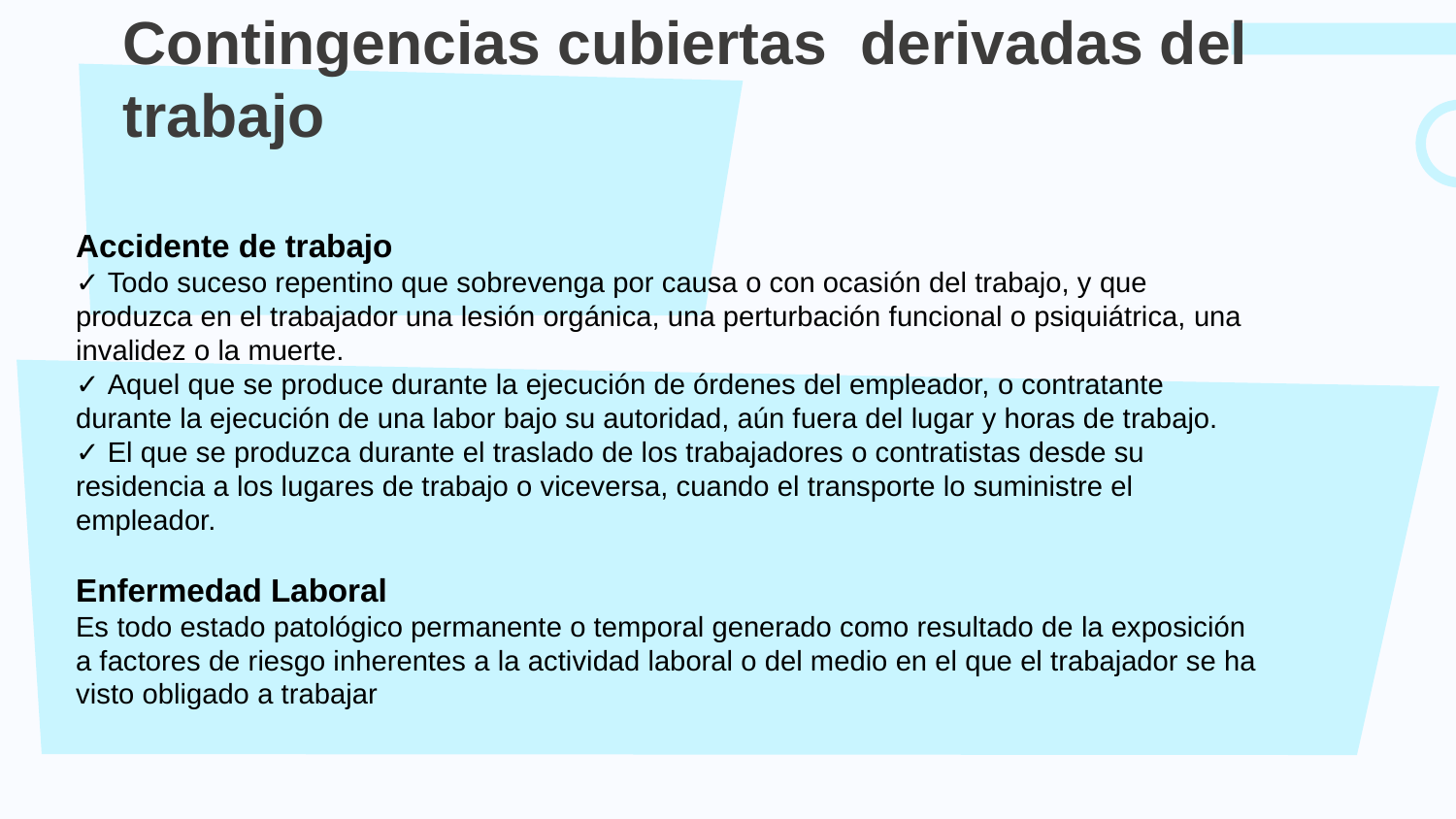

# Contingencias cubiertas  derivadas del trabajo
Accidente de trabajo
✓ Todo suceso repentino que sobrevenga por causa o con ocasión del trabajo, y que produzca en el trabajador una lesión orgánica, una perturbación funcional o psiquiátrica, una invalidez o la muerte.
✓ Aquel que se produce durante la ejecución de órdenes del empleador, o contratante durante la ejecución de una labor bajo su autoridad, aún fuera del lugar y horas de trabajo.
✓ El que se produzca durante el traslado de los trabajadores o contratistas desde su residencia a los lugares de trabajo o viceversa, cuando el transporte lo suministre el empleador.

Enfermedad Laboral
Es todo estado patológico permanente o temporal generado como resultado de la exposición a factores de riesgo inherentes a la actividad laboral o del medio en el que el trabajador se ha visto obligado a trabajar